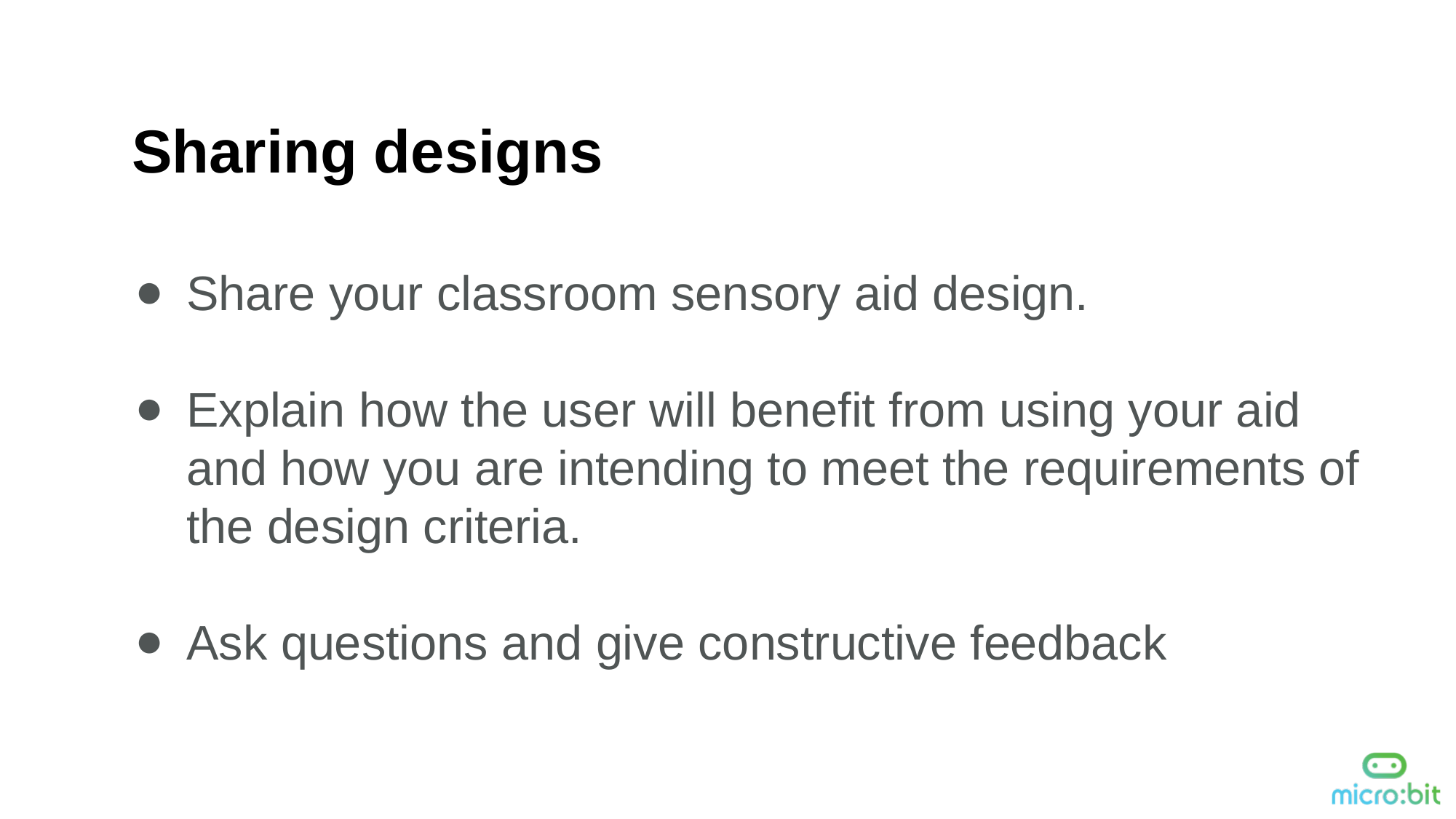

Sharing designs

Share your classroom sensory aid design.

Explain how the user will benefit from using your aid and how you are intending to meet the requirements of the design criteria.

Ask questions and give constructive feedback